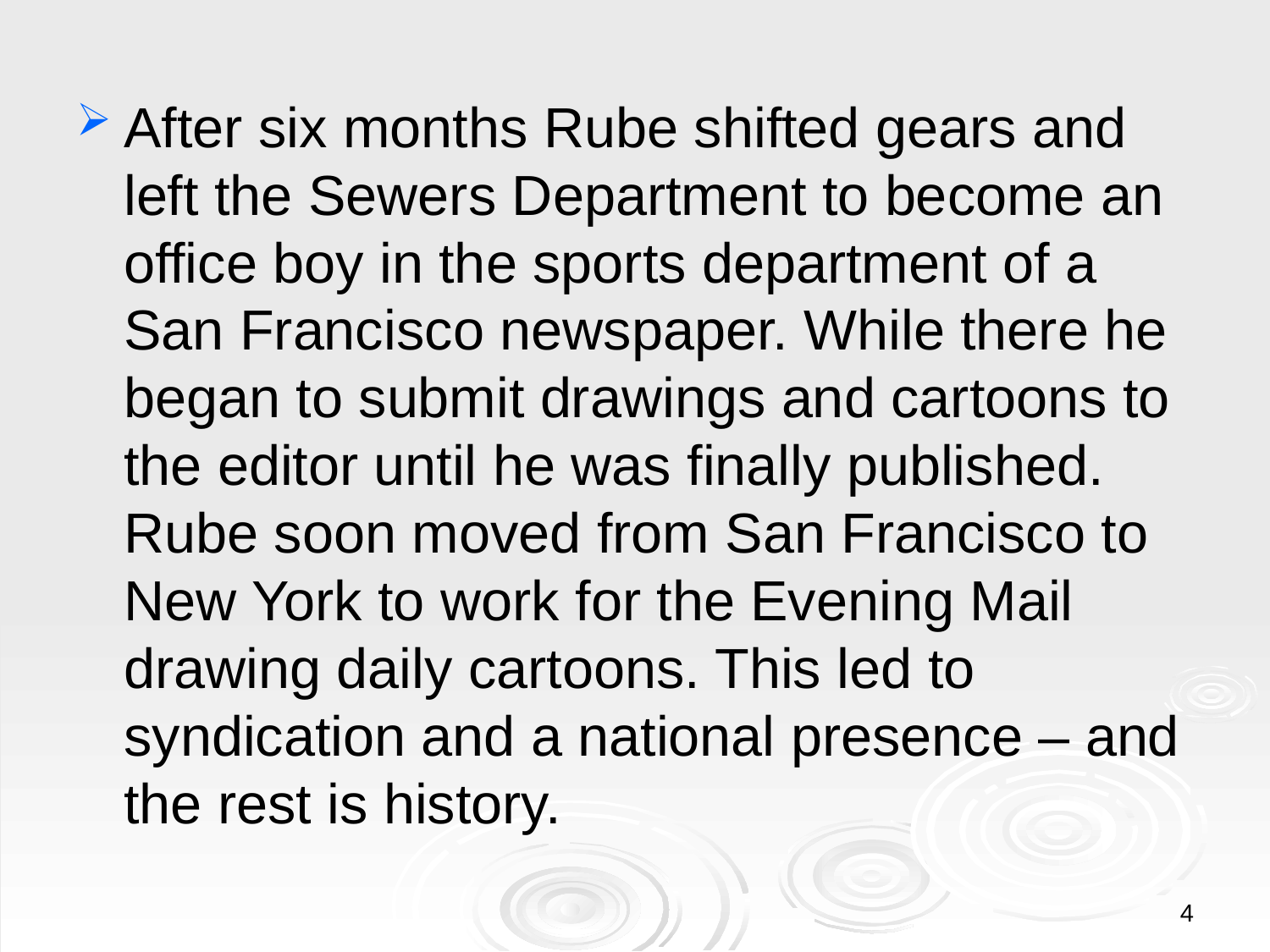

After six months Rube shifted gears and left the Sewers Department to become an office boy in the sports department of a San Francisco newspaper. While there he began to submit drawings and cartoons to the editor until he was finally published. Rube soon moved from San Francisco to New York to work for the Evening Mail drawing daily cartoons. This led to syndication and a national presence – and the rest is history.

4